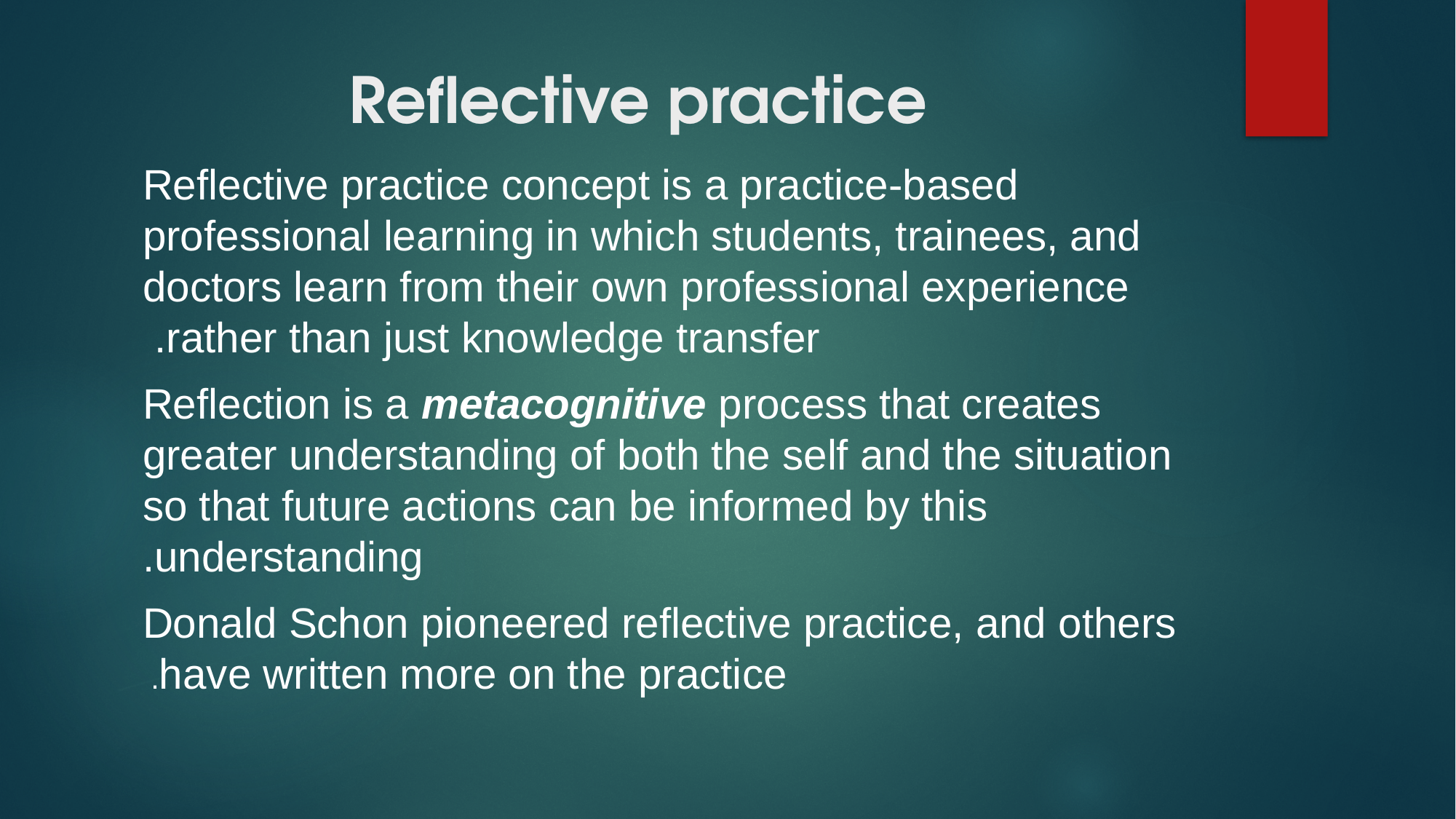

# Reflective practice
Reflective practice concept is a practice-based professional learning in which students, trainees, and doctors learn from their own professional experience rather than just knowledge transfer.
Reflection is a metacognitive process that creates greater understanding of both the self and the situation so that future actions can be informed by this understanding.
Donald Schon pioneered reflective practice, and others have written more on the practice.